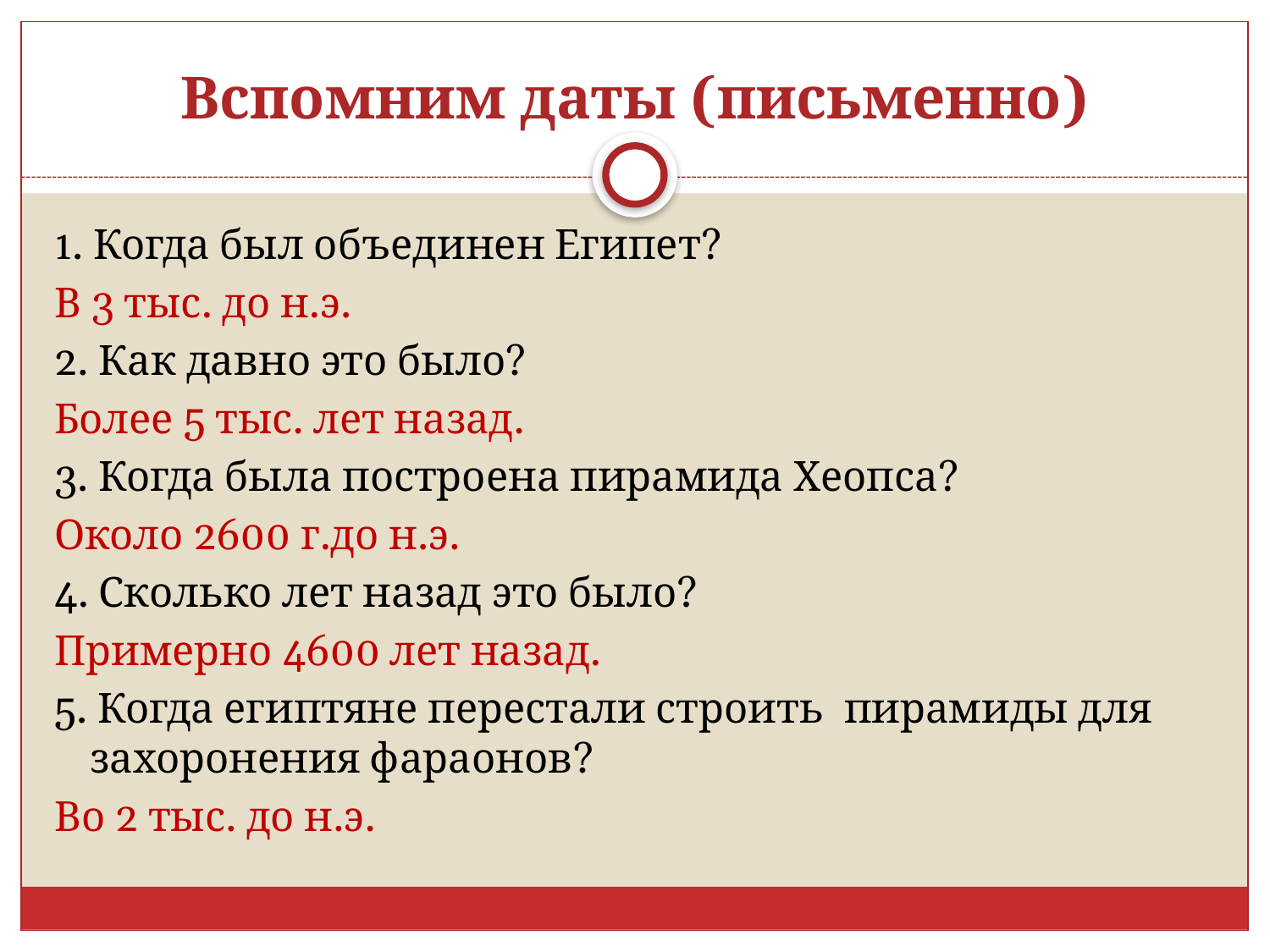

# Вспомним даты (письменно)
1. Когда был объединен Египет?
В 3 тыс. до н.э.
2. Как давно это было?
Более 5 тыс. лет назад.
3. Когда была построена пирамида Хеопса?
Около 2600 г.до н.э.
4. Сколько лет назад это было?
Примерно 4600 лет назад.
5. Когда египтяне перестали строить  пирамиды для захоронения фараонов?
Во 2 тыс. до н.э.